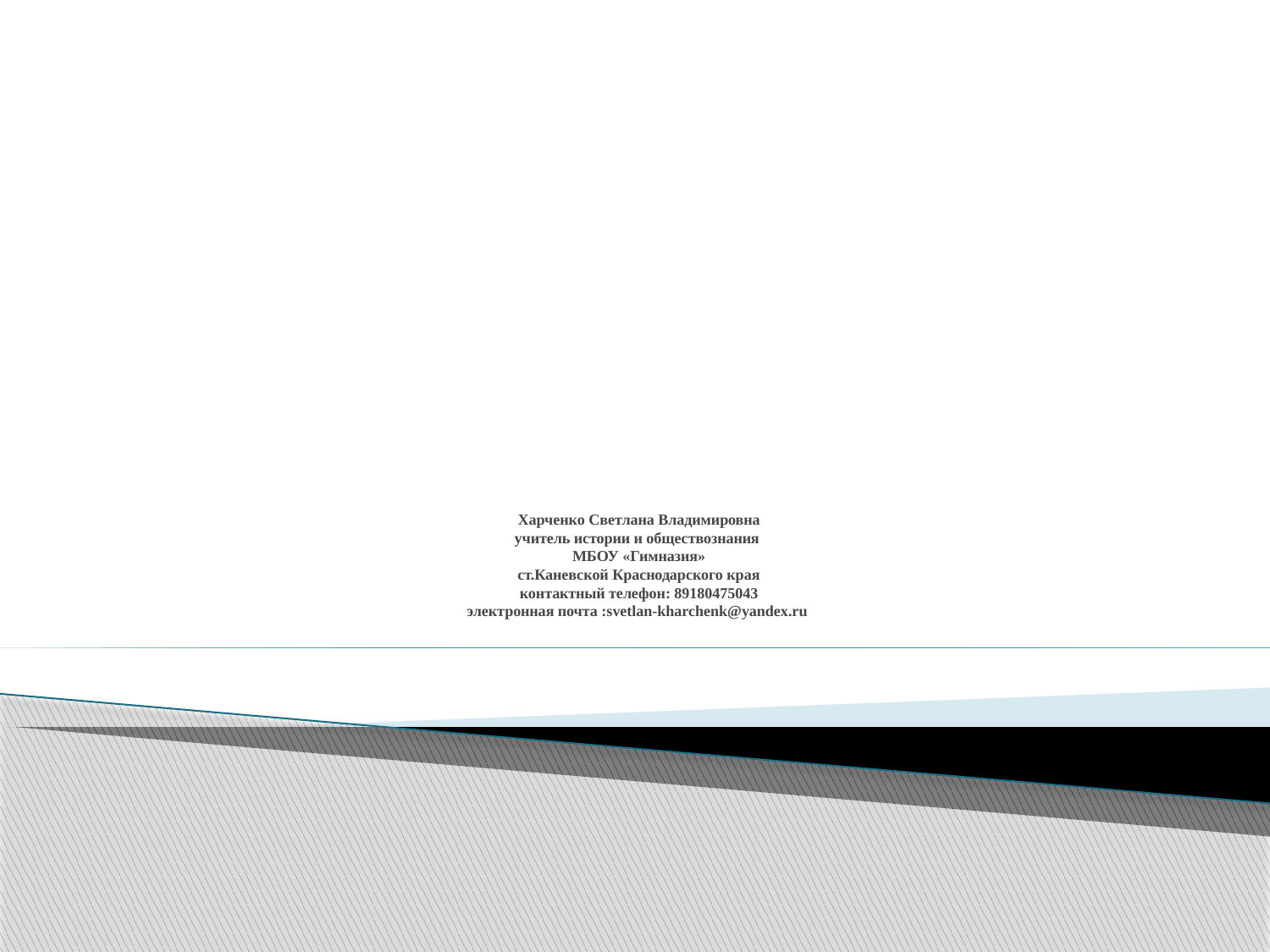

# Харченко Светлана Владимировна учитель истории и обществознания МБОУ «Гимназия» ст.Каневской Краснодарского края контактный телефон: 89180475043 электронная почта :svetlan-kharchenk@yandex.ru